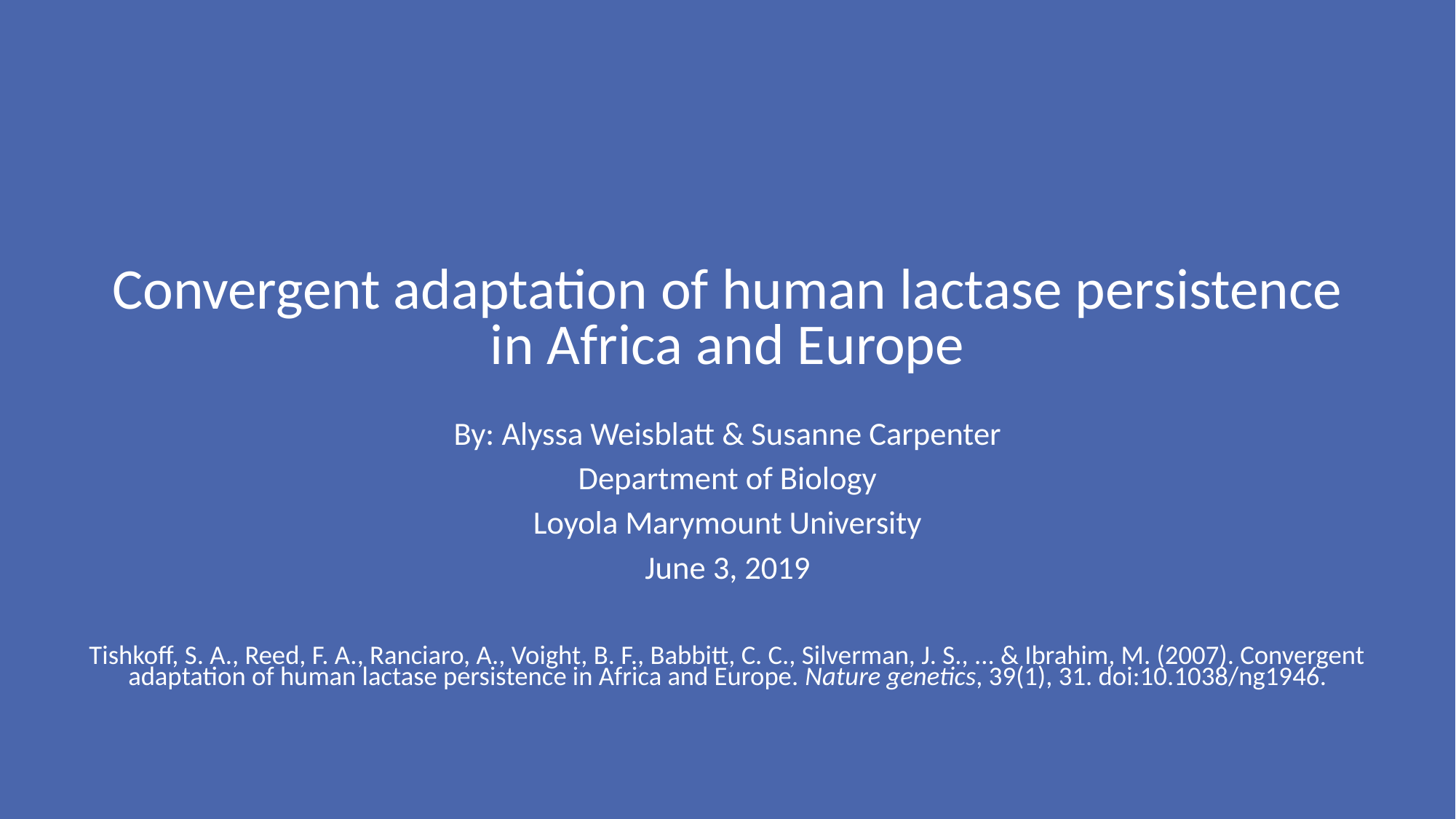

# Convergent adaptation of human lactase persistence in Africa and Europe

By: Alyssa Weisblatt & Susanne Carpenter
Department of Biology
Loyola Marymount University
June 3, 2019

Tishkoff, S. A., Reed, F. A., Ranciaro, A., Voight, B. F., Babbitt, C. C., Silverman, J. S., ... & Ibrahim, M. (2007). Convergent adaptation of human lactase persistence in Africa and Europe. Nature genetics, 39(1), 31. doi:10.1038/ng1946.